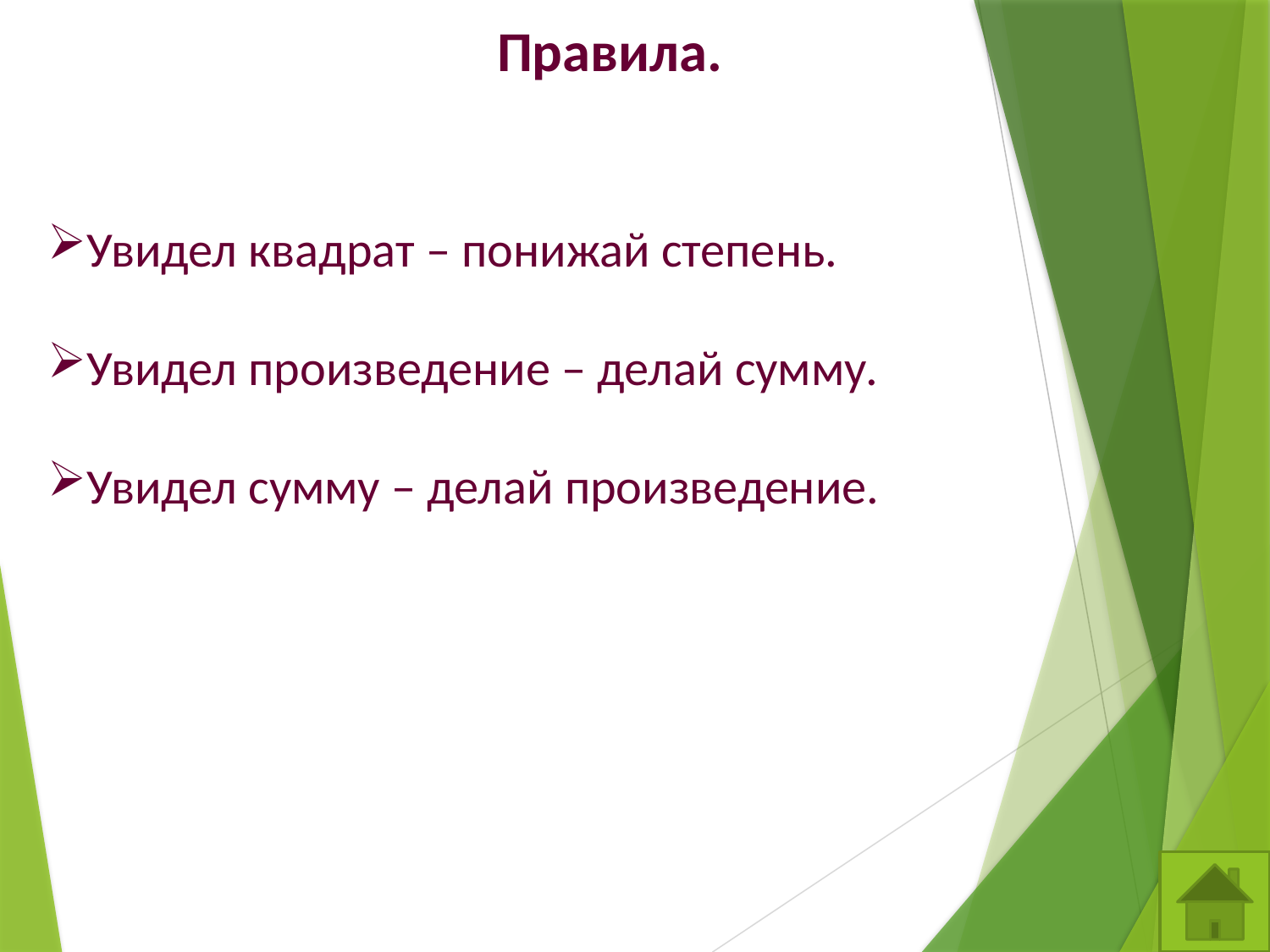

Правила.
Увидел квадрат – понижай степень.

Увидел произведение – делай сумму.

Увидел сумму – делай произведение.